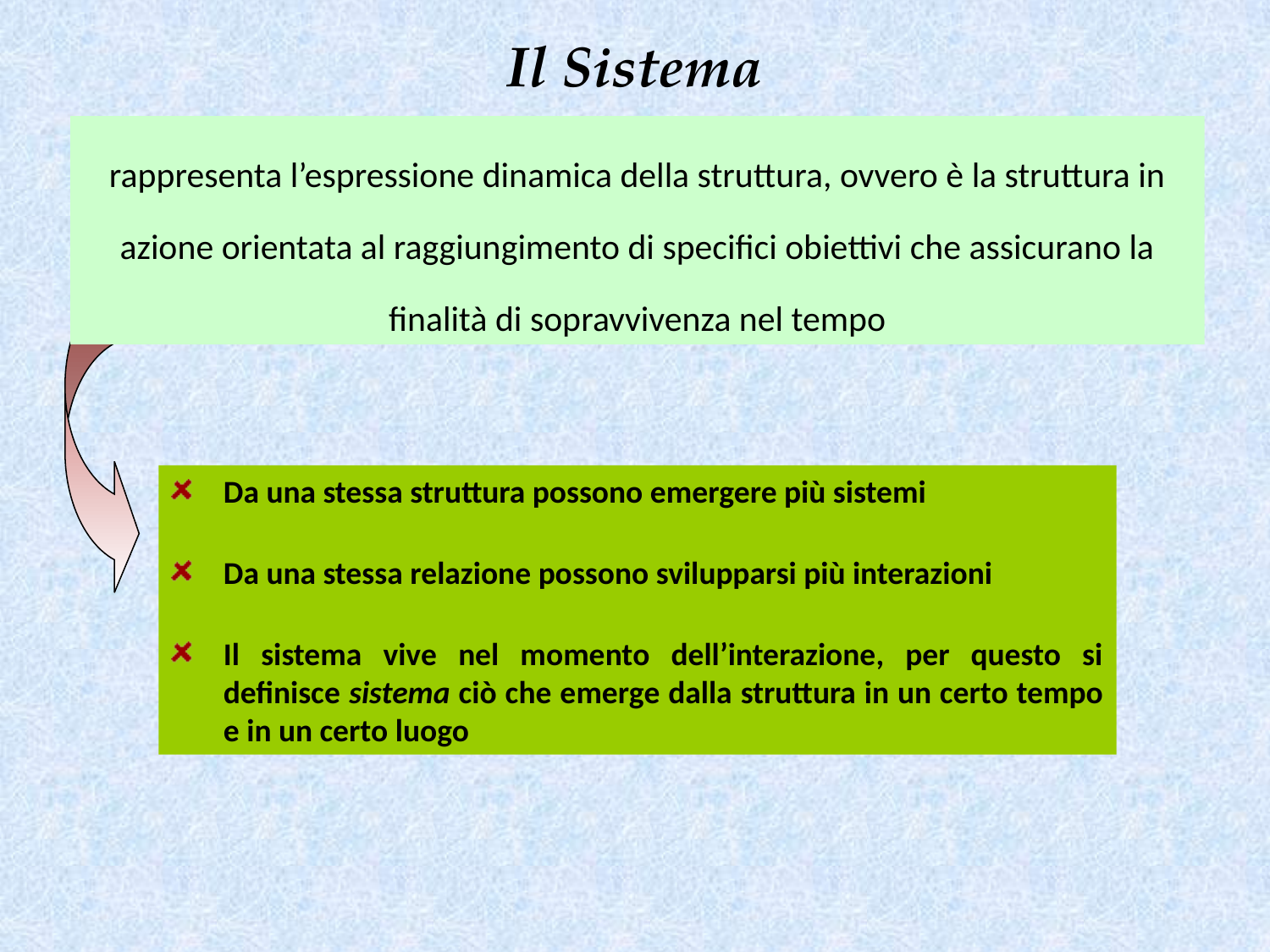

Il Sistema
rappresenta l’espressione dinamica della struttura, ovvero è la struttura in azione orientata al raggiungimento di specifici obiettivi che assicurano la finalità di sopravvivenza nel tempo

Da una stessa struttura possono emergere più sistemi

Da una stessa relazione possono svilupparsi più interazioni

Il sistema vive nel momento dell’interazione, per questo si definisce sistema ciò che emerge dalla struttura in un certo tempo e in un certo luogo